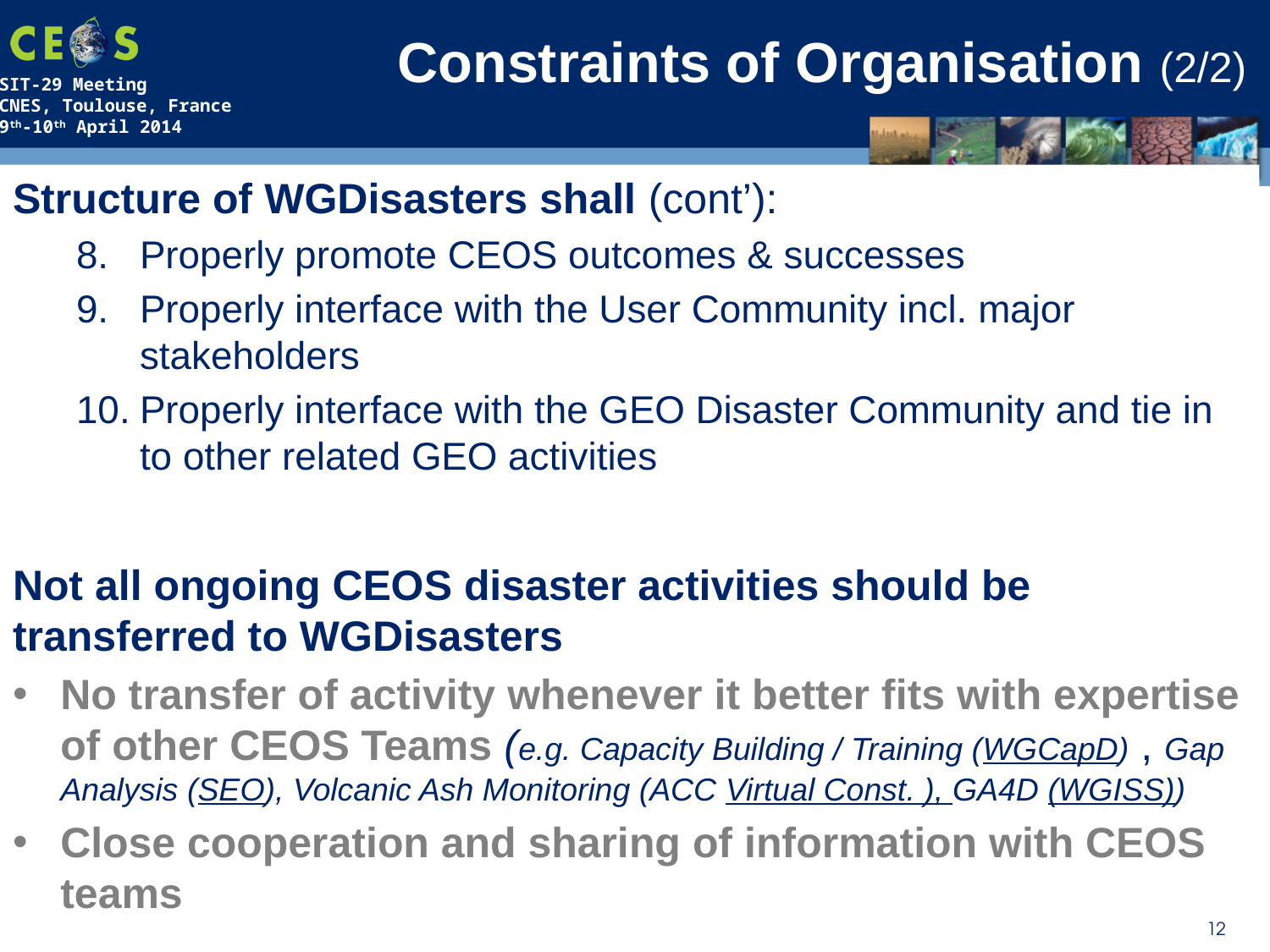

# Constraints of Organisation (2/2)
Structure of WGDisasters shall (cont’):
Properly promote CEOS outcomes & successes
Properly interface with the User Community incl. major stakeholders
Properly interface with the GEO Disaster Community and tie in to other related GEO activities

Not all ongoing CEOS disaster activities should be transferred to WGDisasters
No transfer of activity whenever it better fits with expertise of other CEOS Teams (e.g. Capacity Building / Training (WGCapD) , Gap Analysis (SEO), Volcanic Ash Monitoring (ACC Virtual Const. ), GA4D (WGISS))
Close cooperation and sharing of information with CEOS teams
12